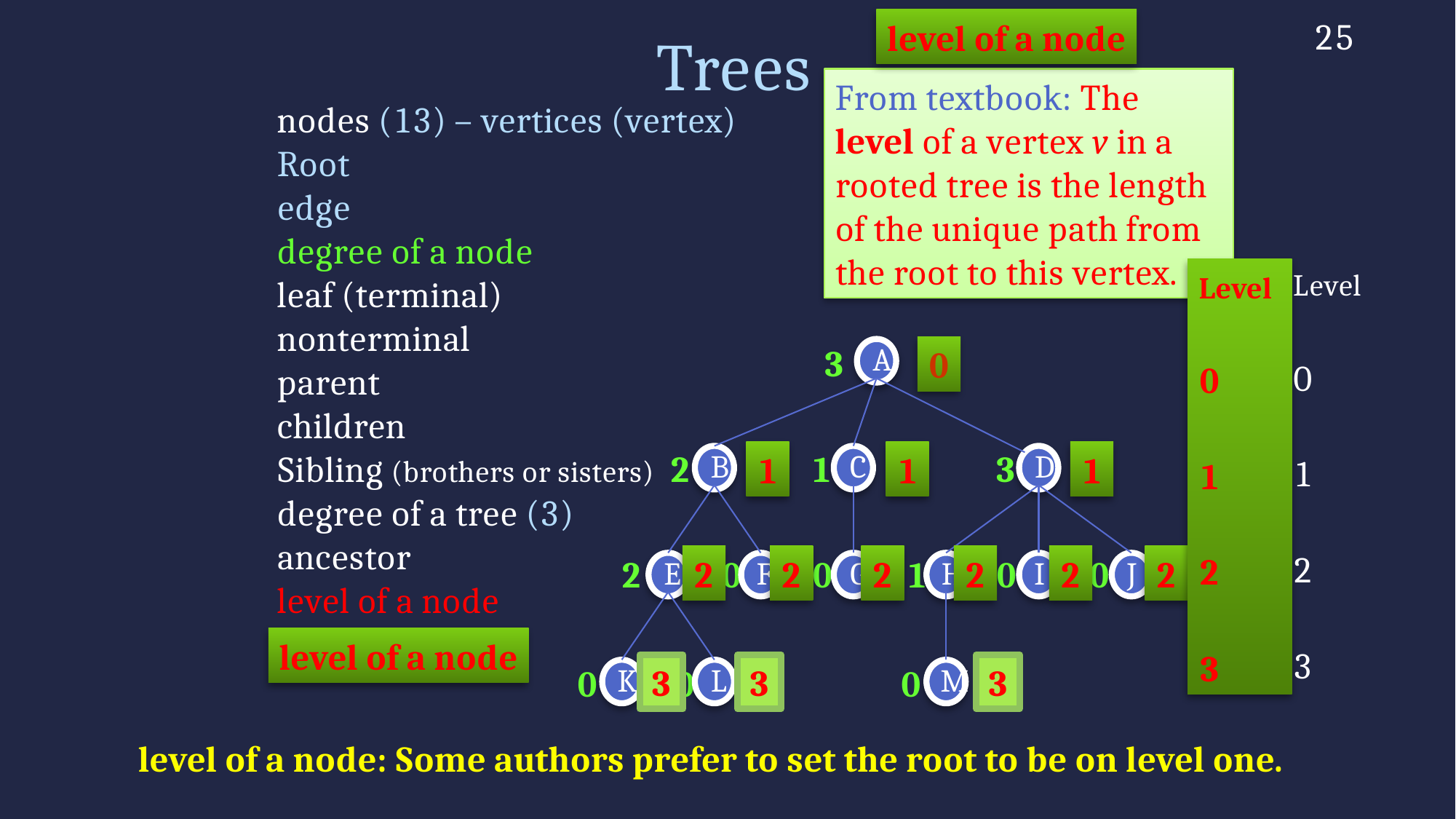

Trees
level of a node
25
From textbook: The level of a vertex v in a rooted tree is the length of the unique path from the root to this vertex.
nodes (13) – vertices (vertex)
Root
edge
degree of a node
leaf (terminal)
nonterminal
parent
children
Sibling (brothers or sisters)
degree of a tree (3)
ancestor
level of a node
Level

0

1

2

3
Level

1

2

3

4
Level

0

1

2

3
3
1
0

A

B

C

D

E

F

G

H

I

J

K

L

M
2
2
1
2
3
2
1
1
1
2
2
2
2
2
2
2
3
0
3
0
3
1
3
0
3
0
3
level of a node
3
3
3
0
4
0
4
0
4
level of a node: Some authors prefer to set the root to be on level one.